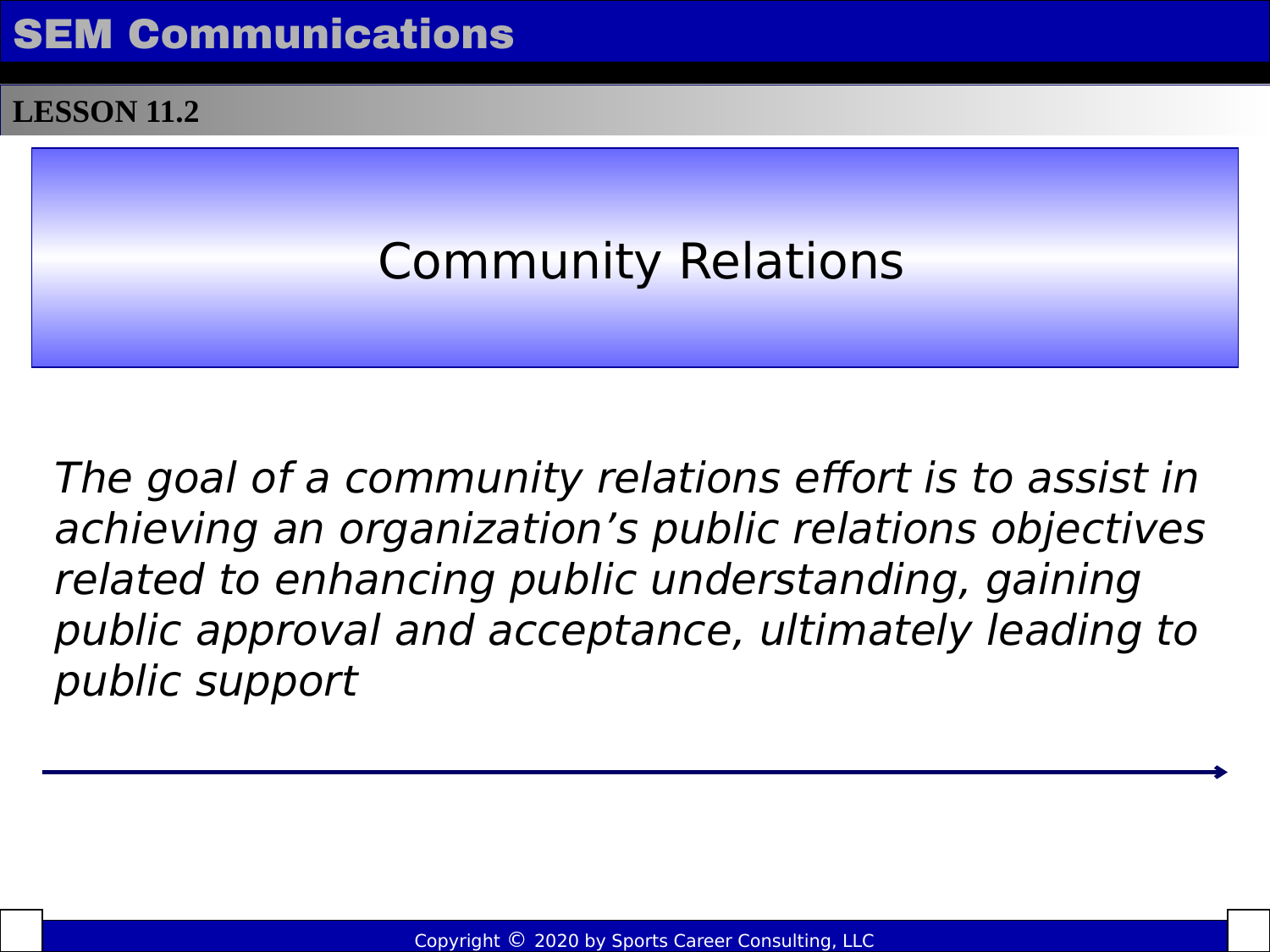

SEM Communications
LESSON 11.2

 Community Relations

The goal of a community relations effort is to assist in achieving an organization’s public relations objectives related to enhancing public understanding, gaining public approval and acceptance, ultimately leading to public support

Copyright © 2020 by Sports Career Consulting, LLC